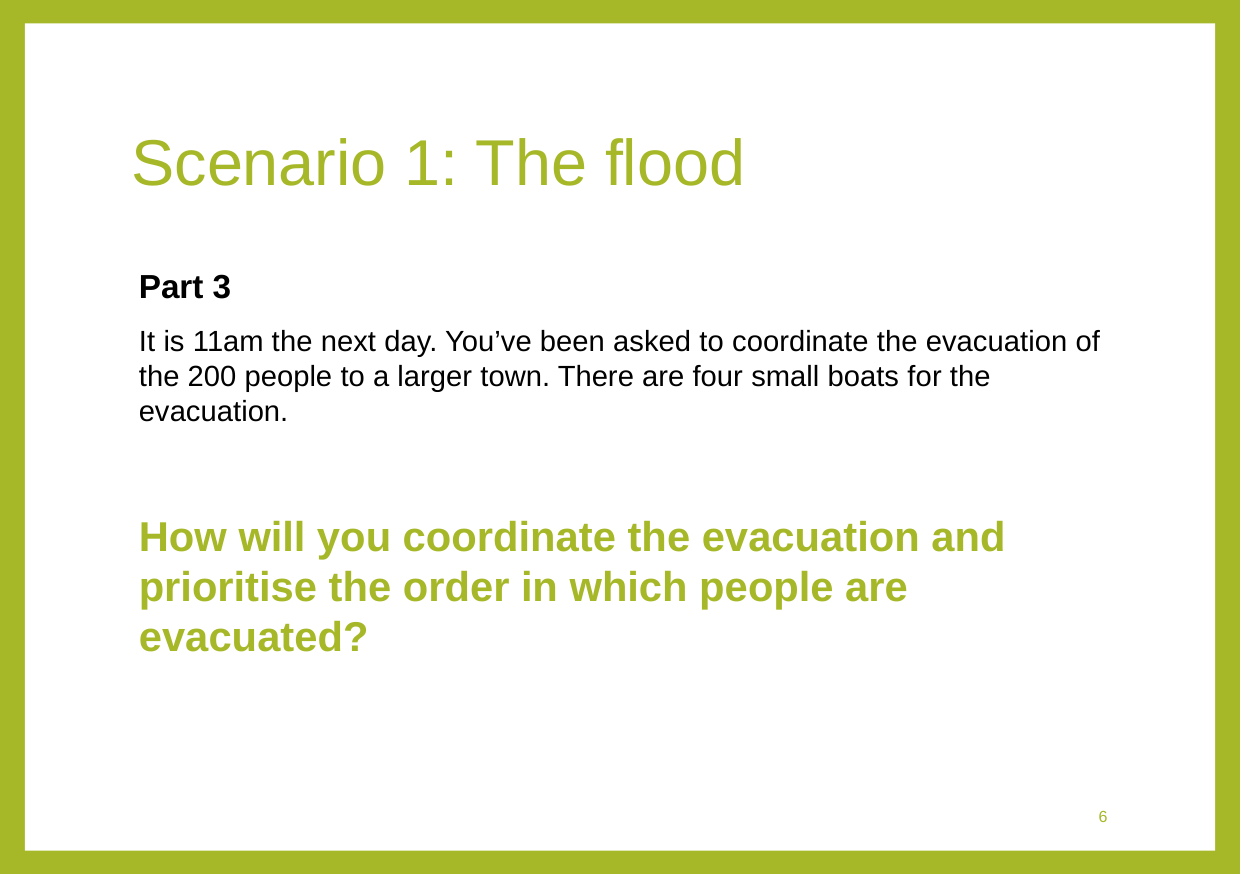

# Scenario 1: The flood
Part 3
It is 11am the next day. You’ve been asked to coordinate the evacuation of the 200 people to a larger town. There are four small boats for the evacuation.

How will you coordinate the evacuation and prioritise the order in which people are evacuated?

6